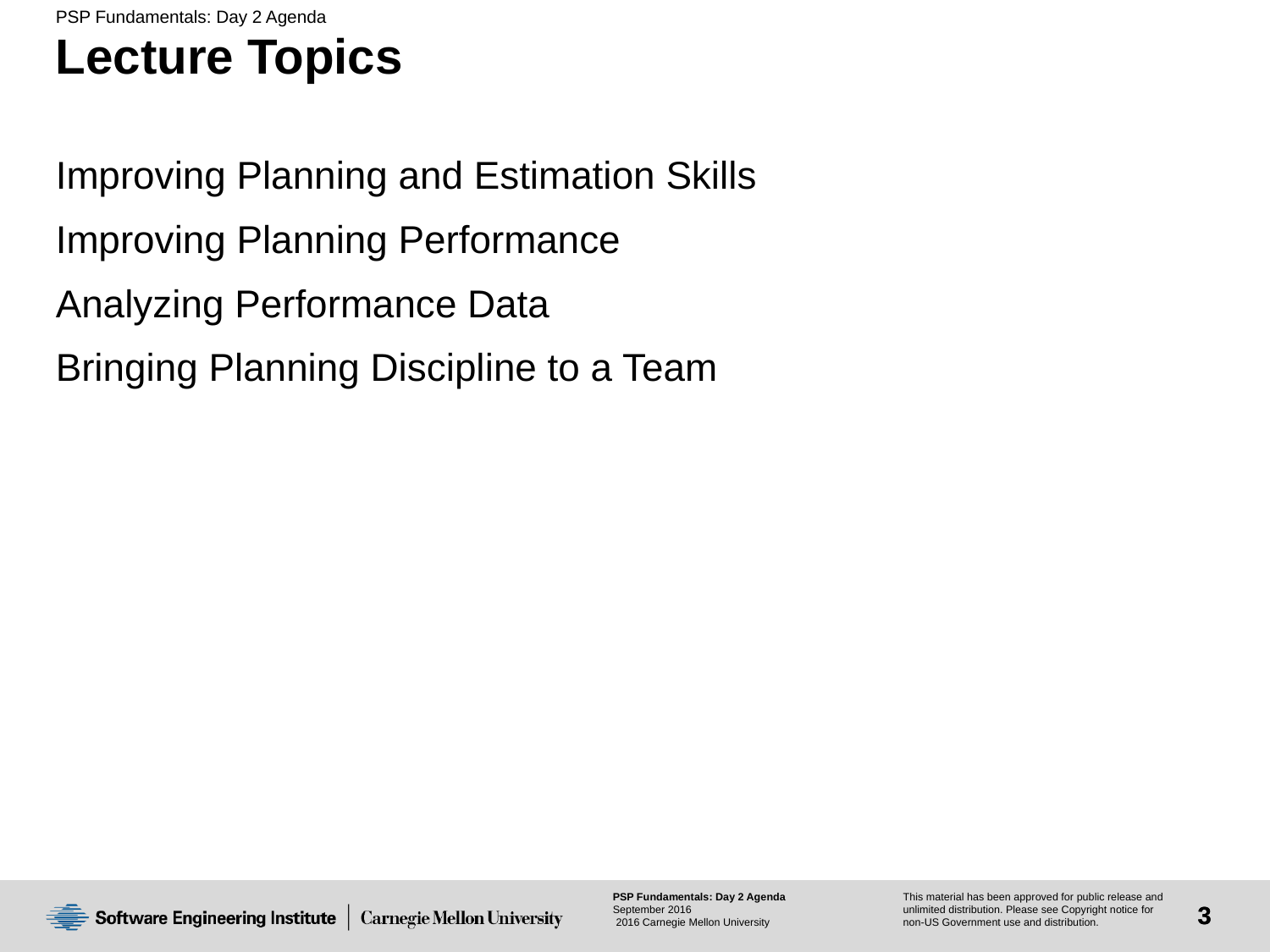

# Lecture Topics
Improving Planning and Estimation Skills
Improving Planning Performance
Analyzing Performance Data
Bringing Planning Discipline to a Team